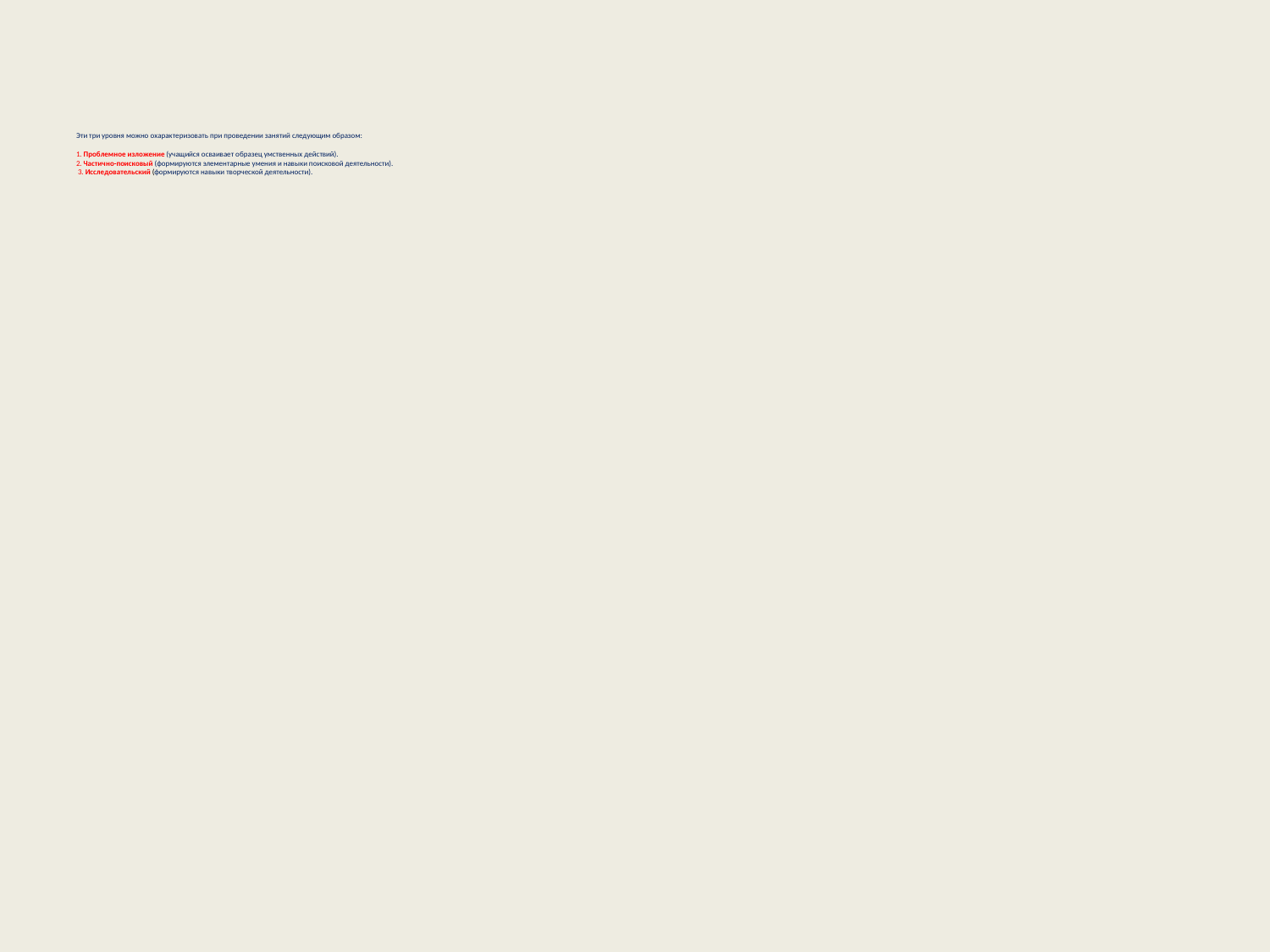

# Эти три уровня можно охарактеризовать при проведении занятий следующим образом: 1. Проблемное изложение (учащийся осваивает образец умственных действий). 2. Частично-поисковый (формируются элементарные умения и навыки поисковой деятельности). 3. Исследовательский (формируются навыки творческой деятельности).